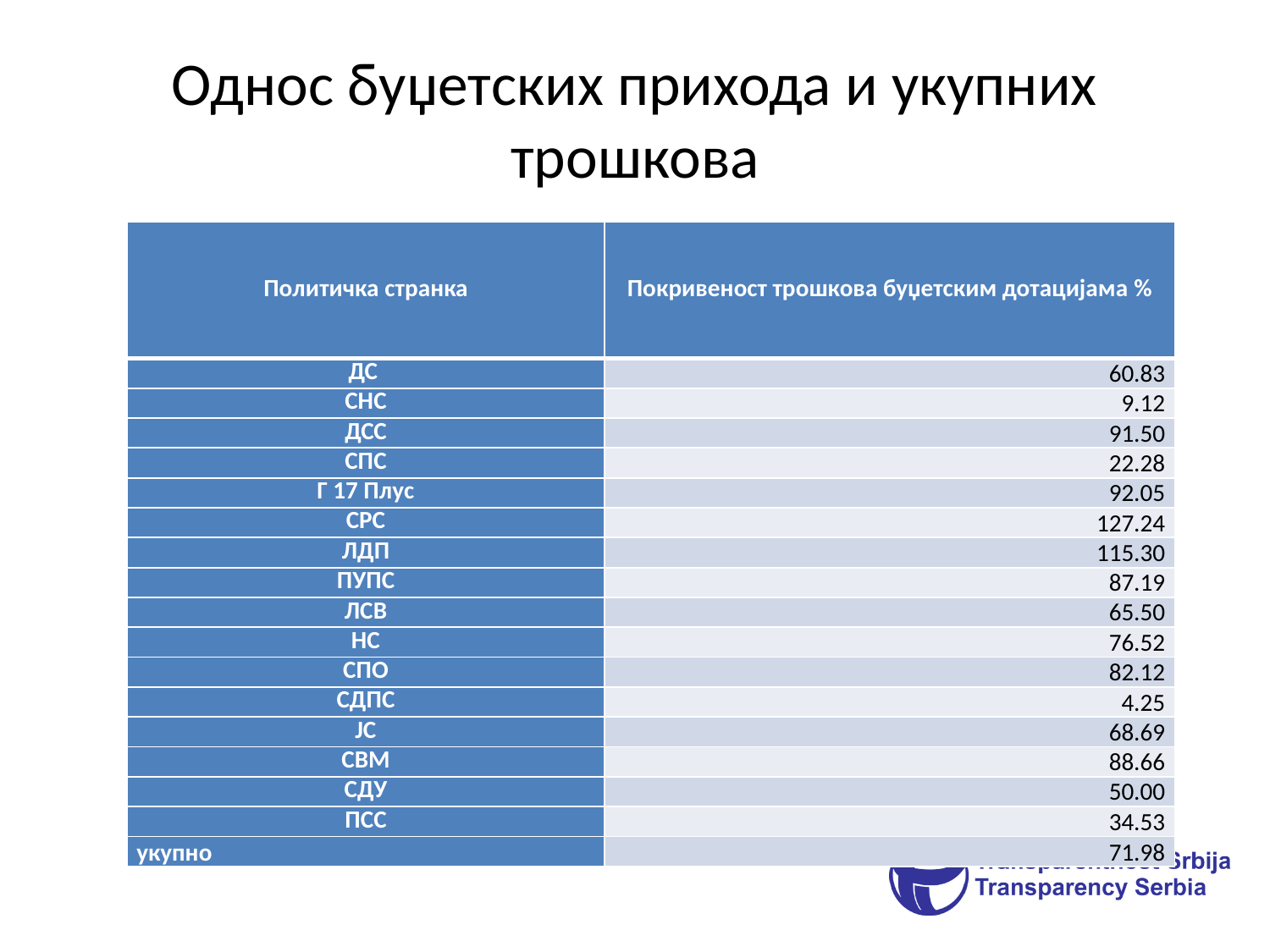

# Однос буџетских прихода и укупних трошкова
| Политичка странка | Покривеност трошкова буџетским дотацијама % |
| --- | --- |
| ДС | 60.83 |
| СНС | 9.12 |
| ДСС | 91.50 |
| СПС | 22.28 |
| Г 17 Плус | 92.05 |
| СРС | 127.24 |
| ЛДП | 115.30 |
| ПУПС | 87.19 |
| ЛСВ | 65.50 |
| НС | 76.52 |
| СПО | 82.12 |
| СДПС | 4.25 |
| ЈС | 68.69 |
| СВМ | 88.66 |
| СДУ | 50.00 |
| ПСС | 34.53 |
| укупно | 71.98 |